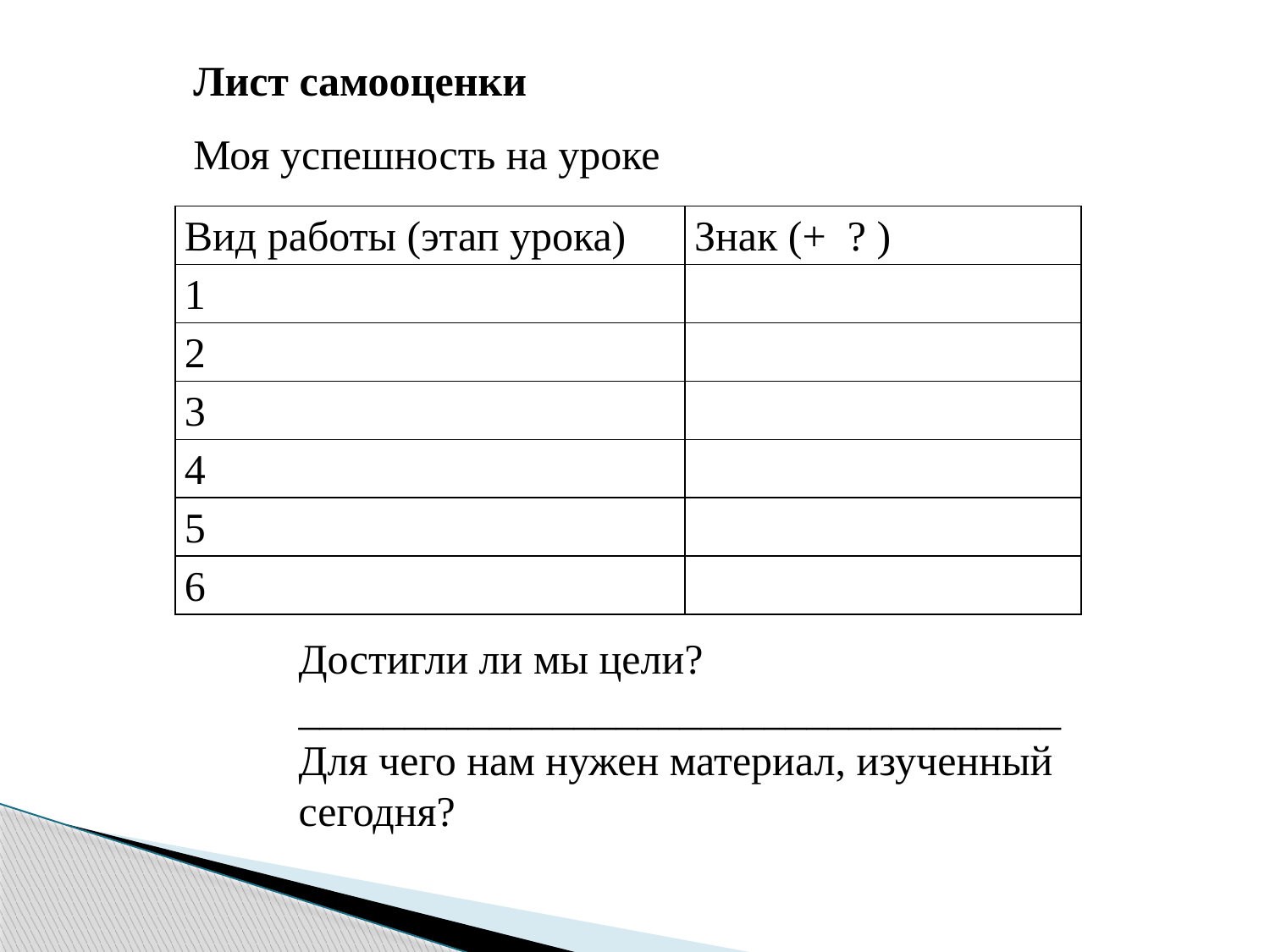

Лист самооценки

Моя успешность на уроке

| Вид работы (этап урока) | Знак (+ ? ) |
| --- | --- |
| 1 |  |
| 2 |  |
| 3 |  |
| 4 |  |
| 5 |  |
| 6 |  |
Достигли ли мы цели?____________________________________
Для чего нам нужен материал, изученный сегодня?